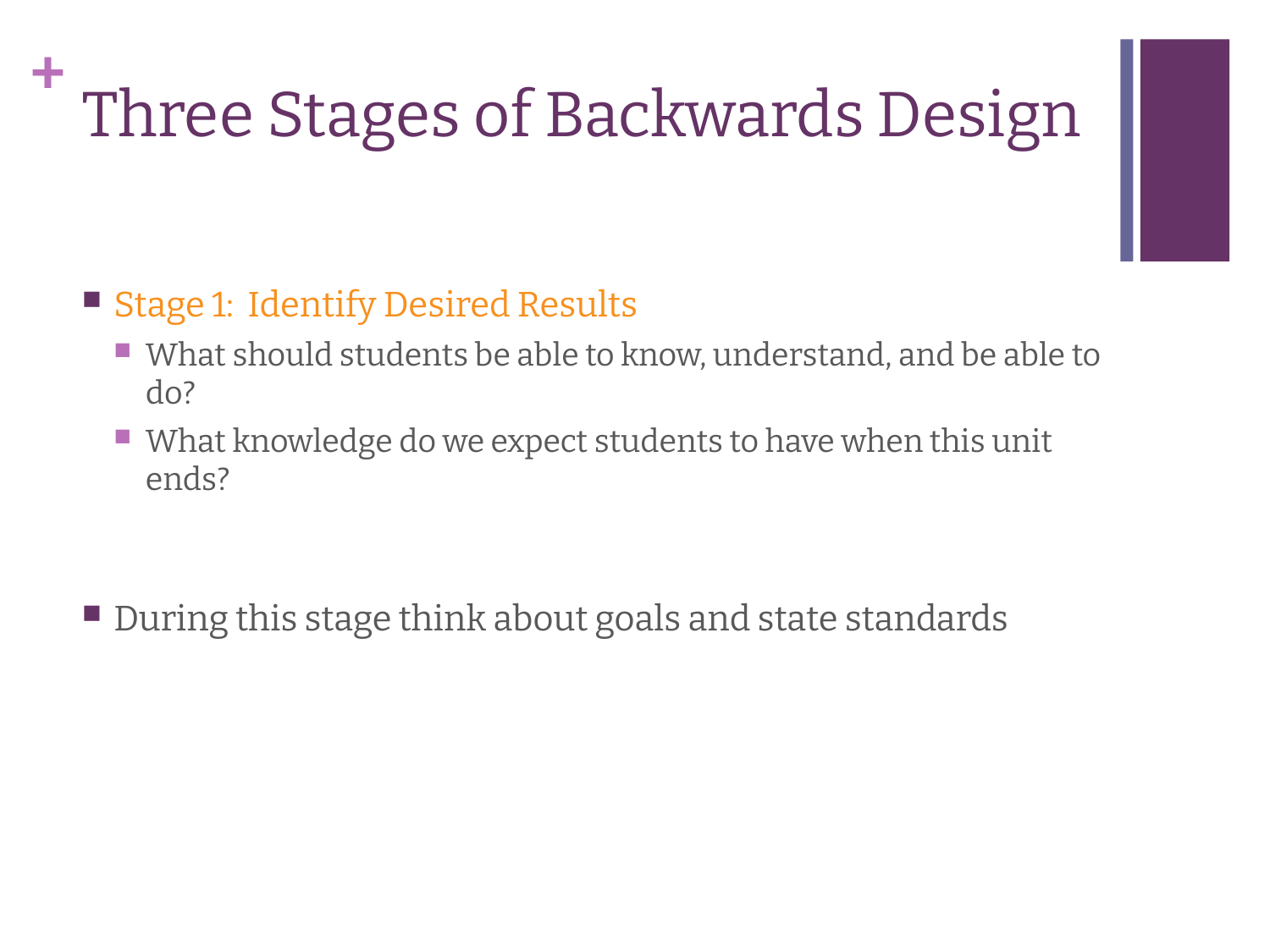

# Three Stages of Backwards Design
Stage 1:  Identify Desired Results
What should students be able to know, understand, and be able to do?
What knowledge do we expect students to have when this unit ends?

During this stage think about goals and state standards